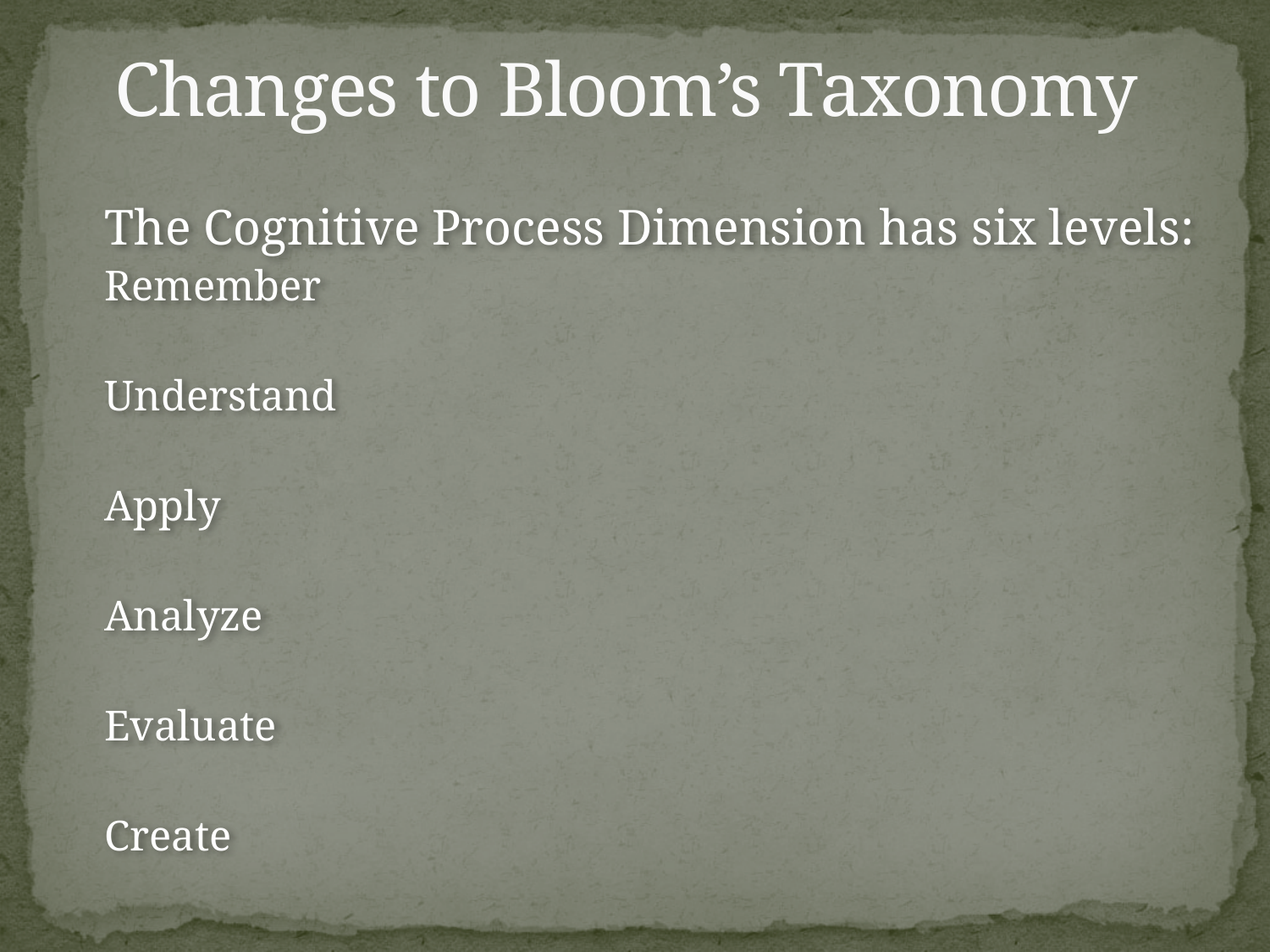

# Changes to Bloom’s Taxonomy
    The Cognitive Process Dimension has six levels:
Remember

Understand

Apply

Analyze

Evaluate

Create